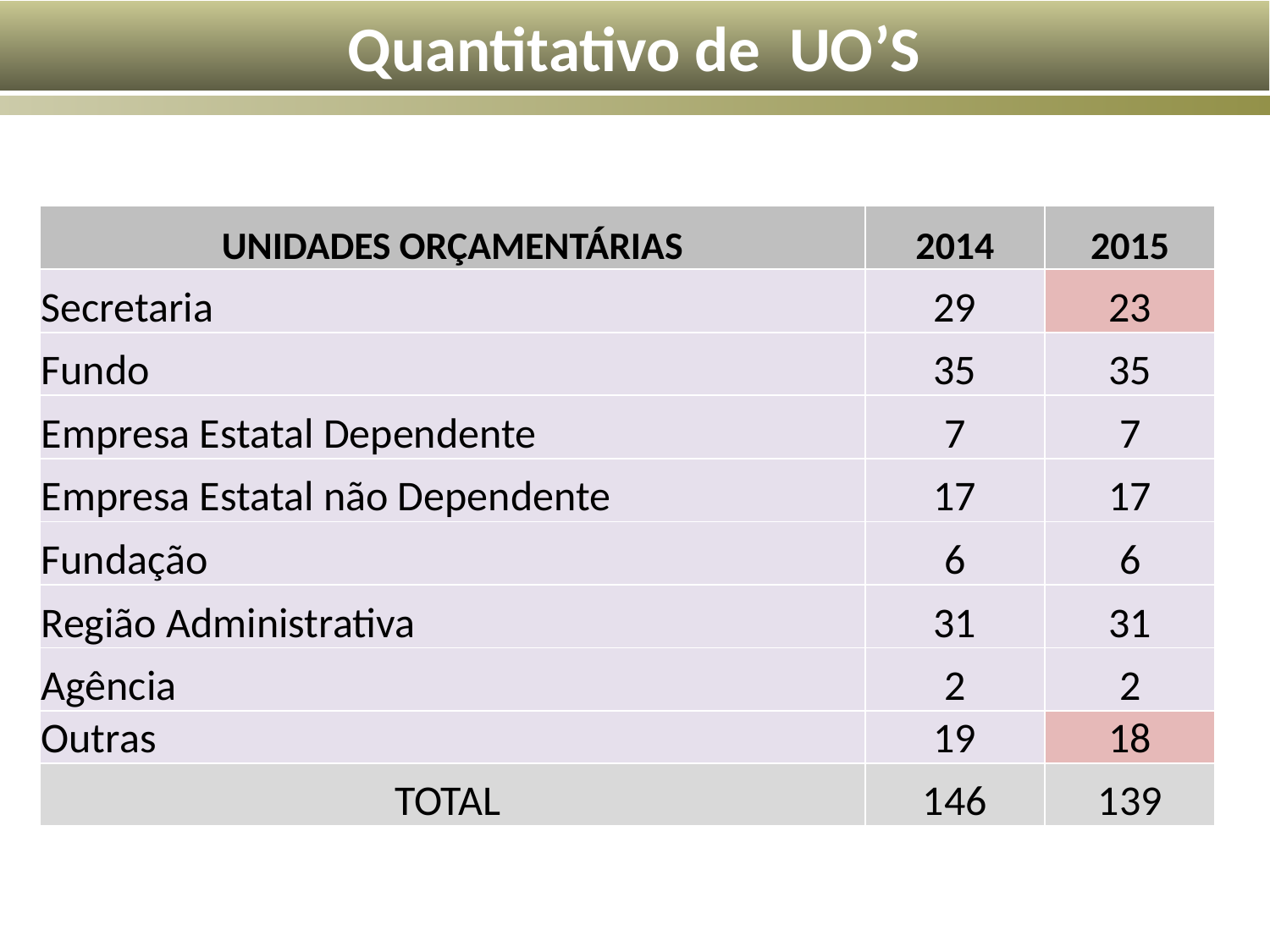

Quantitativo de  UO’S

| UNIDADES ORÇAMENTÁRIAS | 2014 | 2015 |
| --- | --- | --- |
| Secretaria | 29 | 23 |
| Fundo | 35 | 35 |
| Empresa Estatal Dependente | 7 | 7 |
| Empresa Estatal não Dependente | 17 | 17 |
| Fundação | 6 | 6 |
| Região Administrativa | 31 | 31 |
| Agência | 2 | 2 |
| Outras | 19 | 18 |
| TOTAL | 146 | 139 |